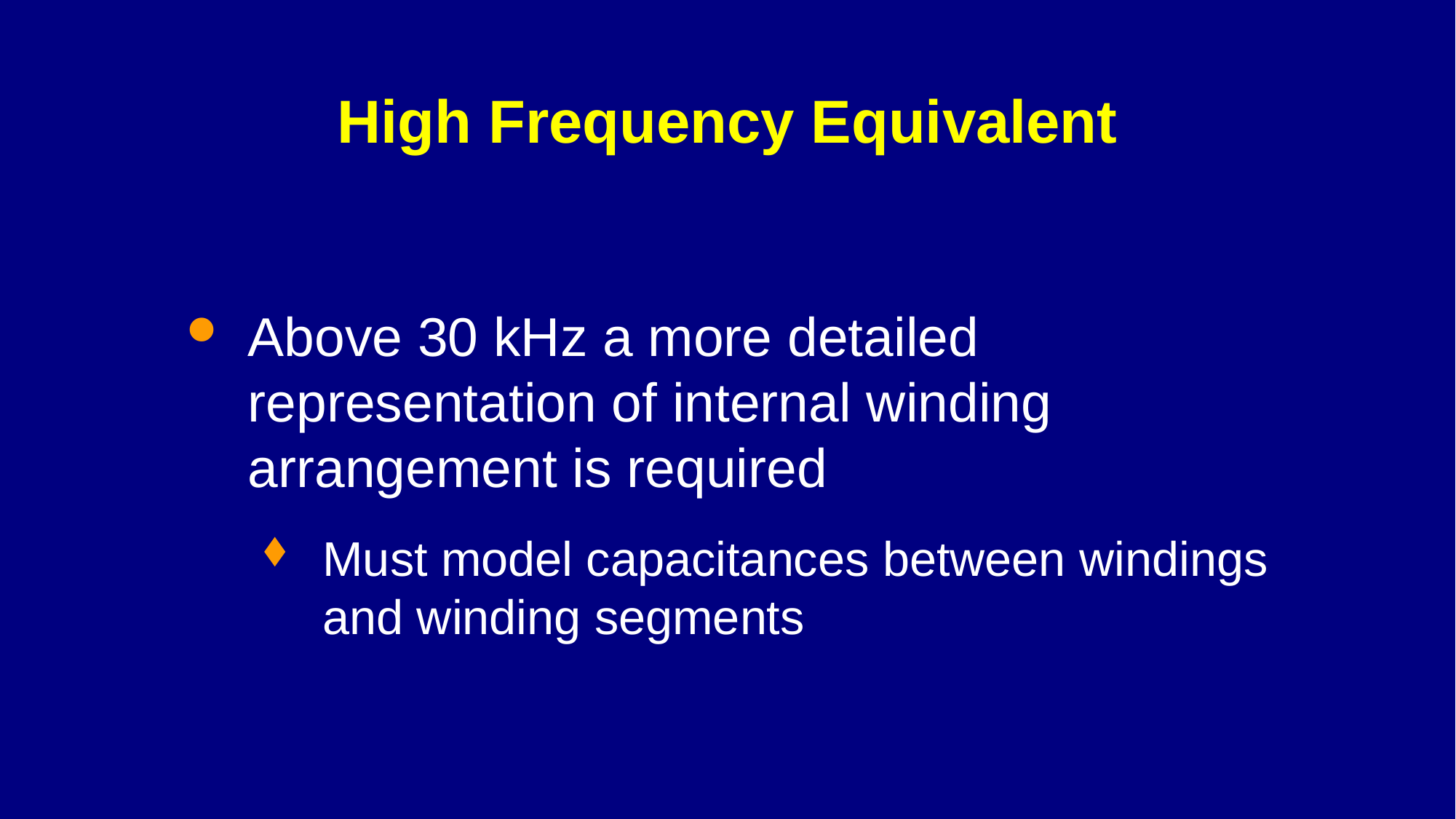

# High Frequency Equivalent
Above 30 kHz a more detailed representation of internal winding arrangement is required
Must model capacitances between windings and winding segments